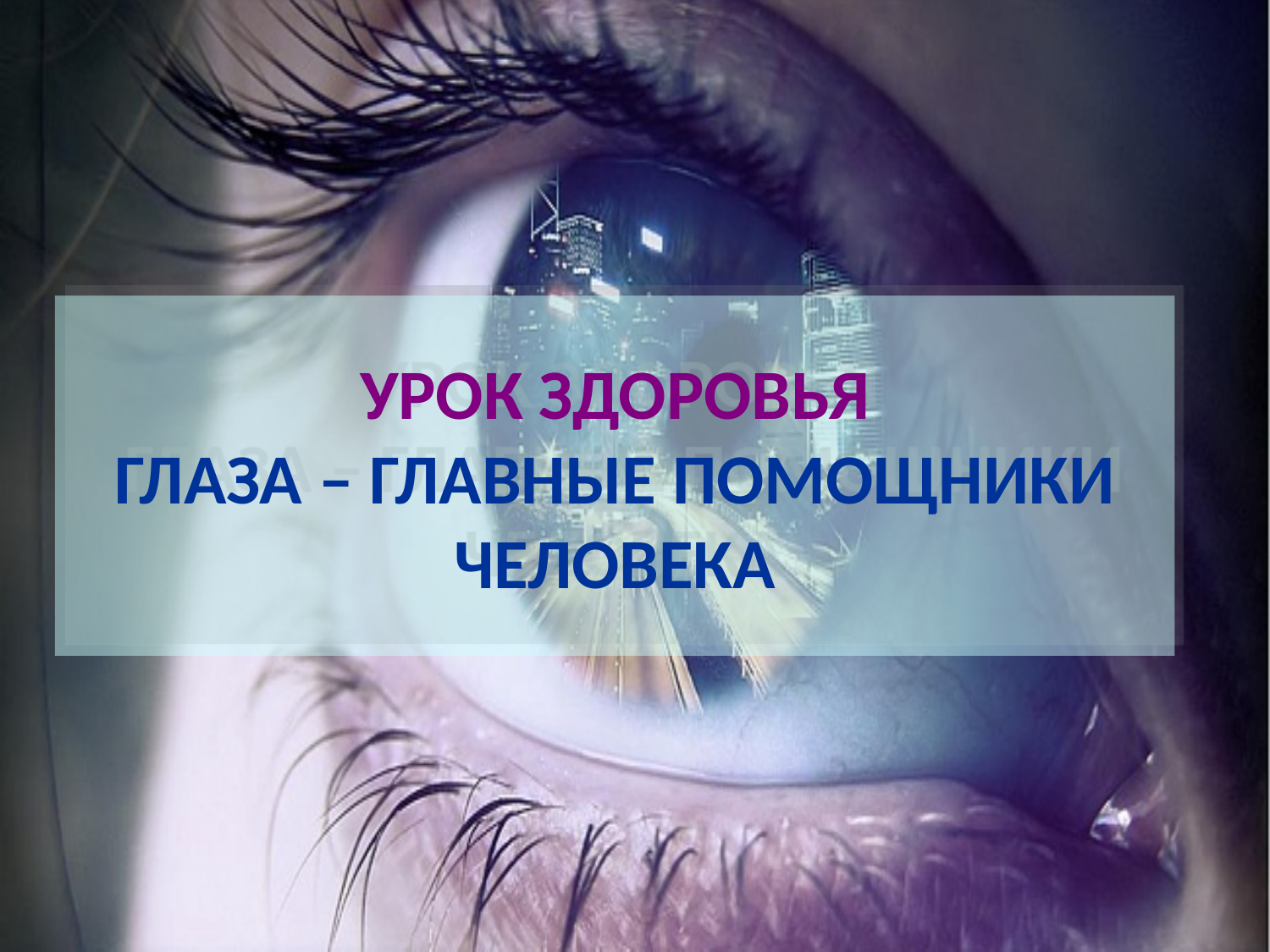

# УРОК ЗДОРОВЬЯ ГЛАЗА – ГЛАВНЫЕ ПОМОЩНИКИ ЧЕЛОВЕКА